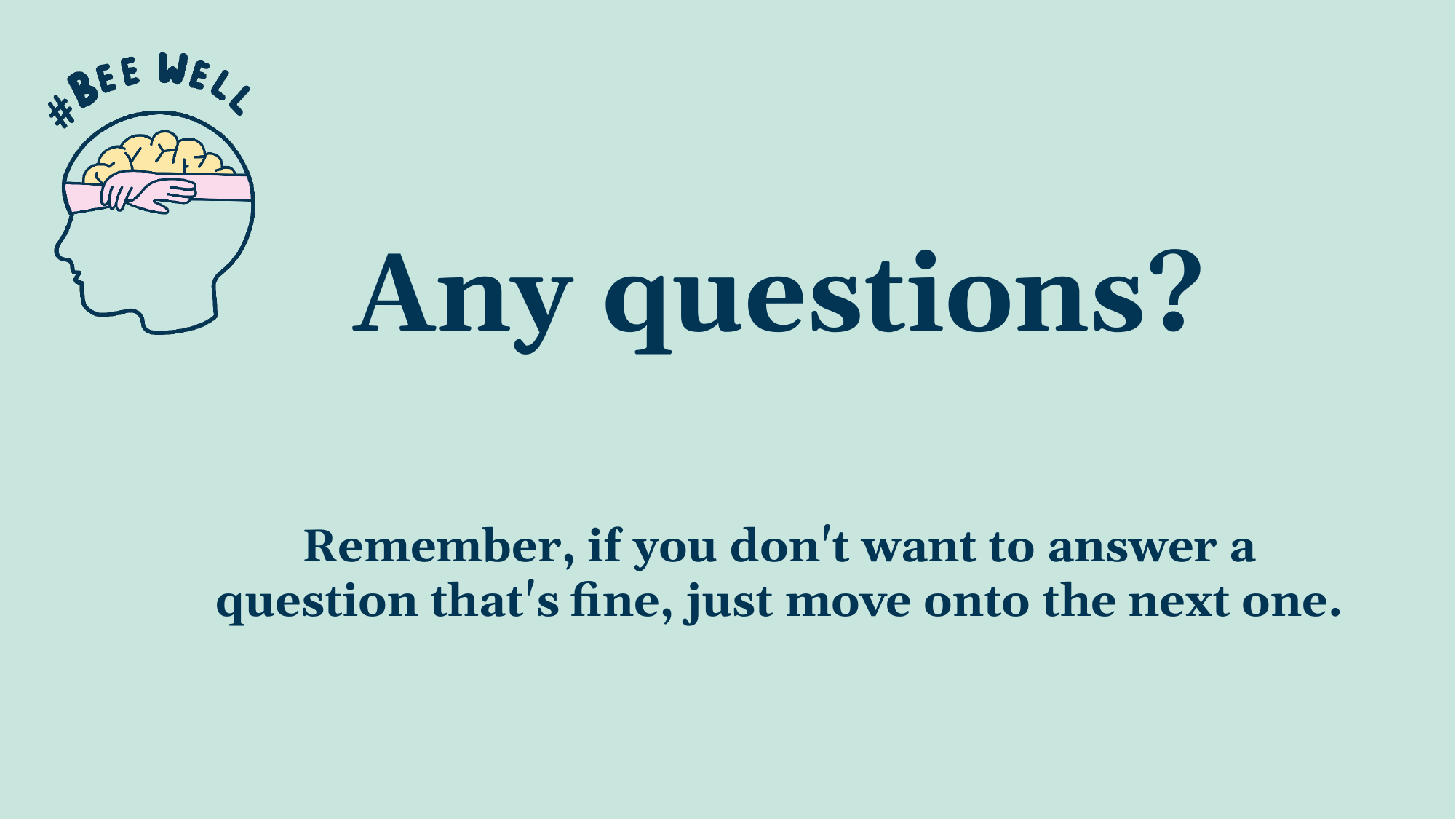

Any questions?

Remember, if you don't want to answer a question that's fine, just move onto the next one.